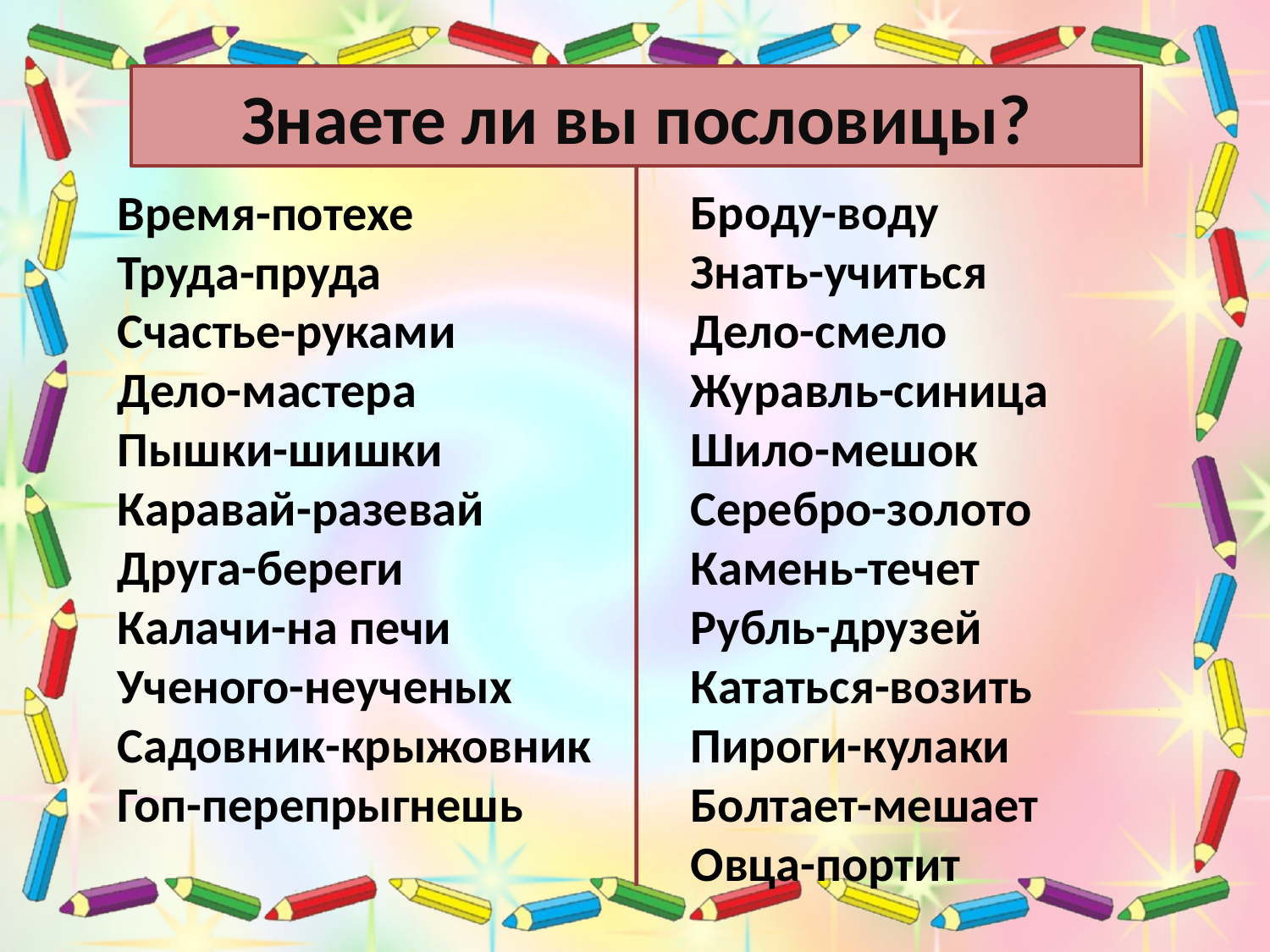

Знаете ли вы пословицы?
Время-потехе
Труда-пруда
Счастье-руками
Дело-мастера
Пышки-шишки
Каравай-разевай
Друга-береги
Калачи-на печи
Ученого-неученых
Садовник-крыжовник
Гоп-перепрыгнешь
Броду-воду
Знать-учиться
Дело-смело
Журавль-синица
Шило-мешок
Серебро-золото
Камень-течет
Рубль-друзей
Кататься-возить
Пироги-кулаки
Болтает-мешает
Овца-портит